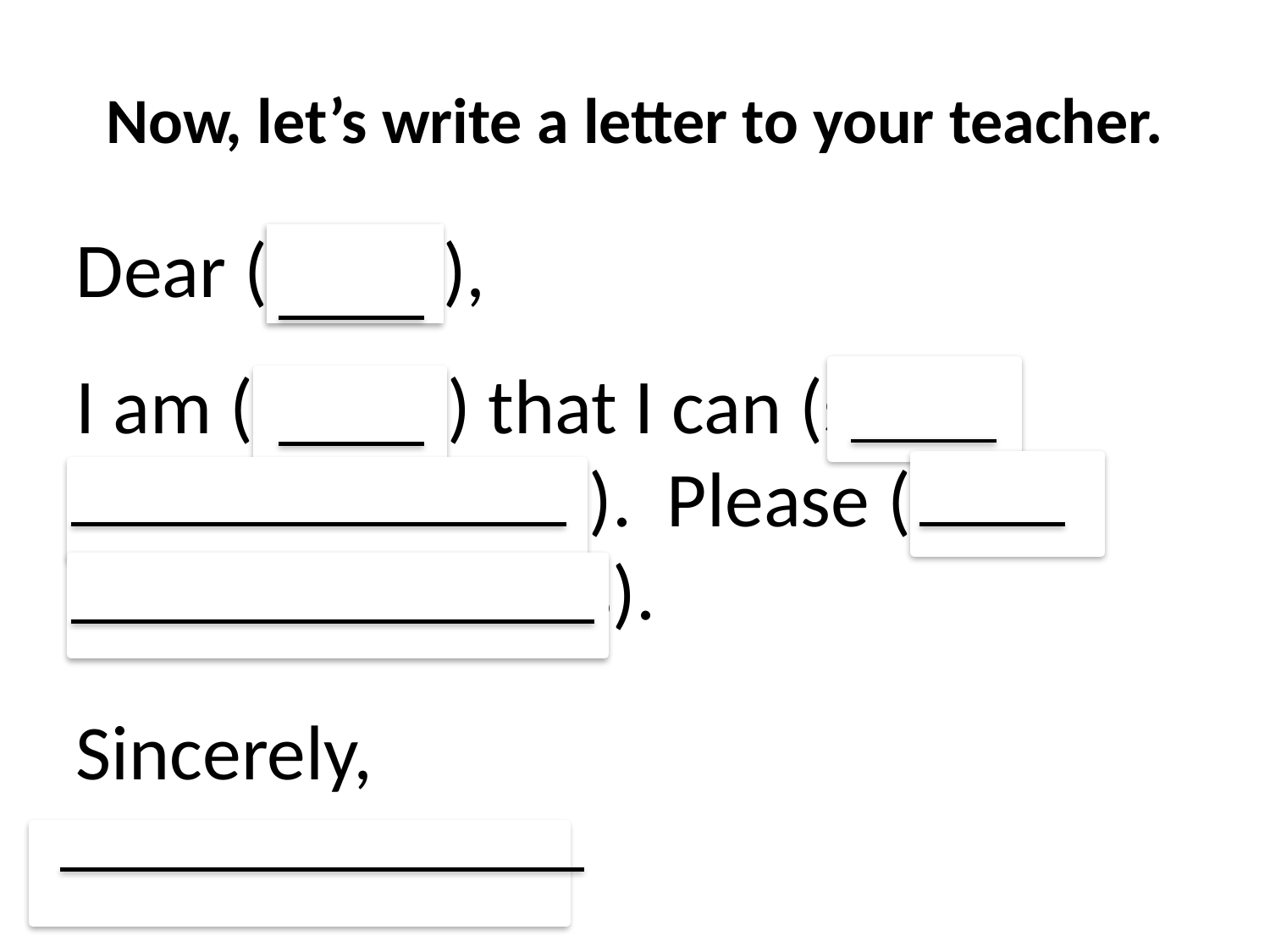

# Now, let’s write a letter to your teacher.
Dear (Harry),

I am (happy) that I can (speak English with you).  Please (teach me English songs).

Sincerely,

Saito Yuki